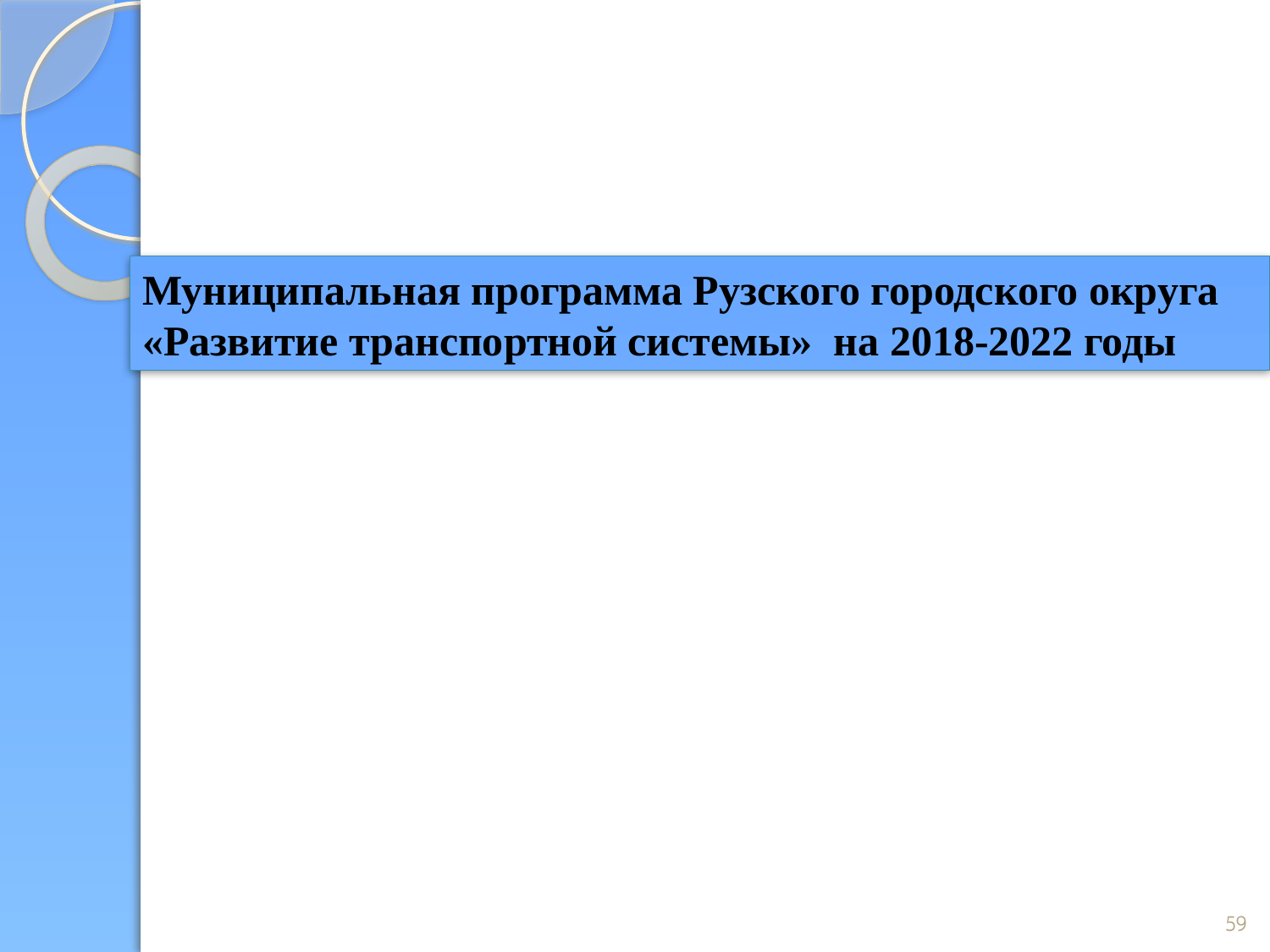

Муниципальная программа Рузского городского округа
«Развитие транспортной системы»  на 2018-2022 годы
59